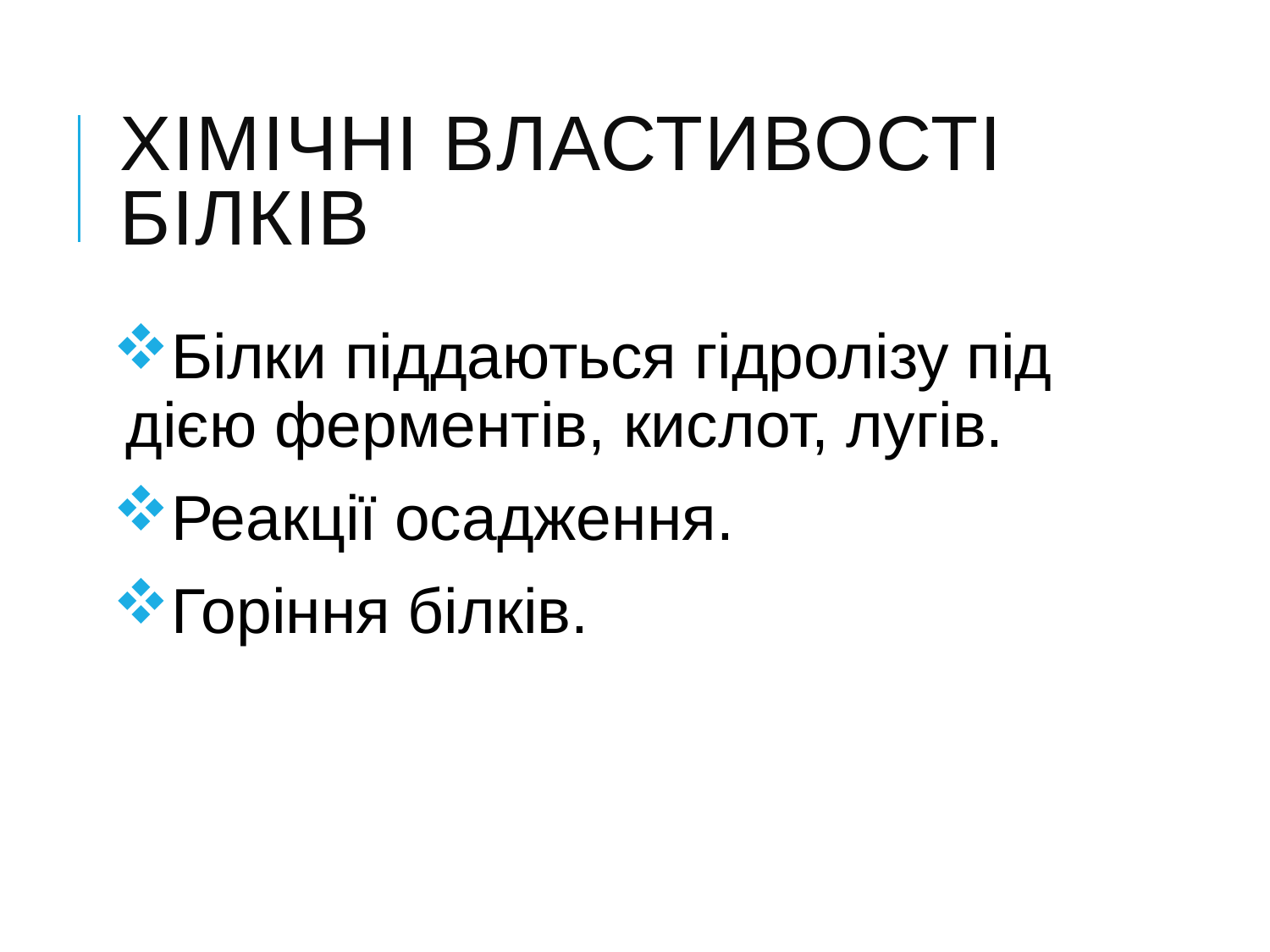

# Хімічні властивості білків
Білки піддаються гідролізу під дією ферментів, кислот, лугів.
Реакції осадження.
Горіння білків.